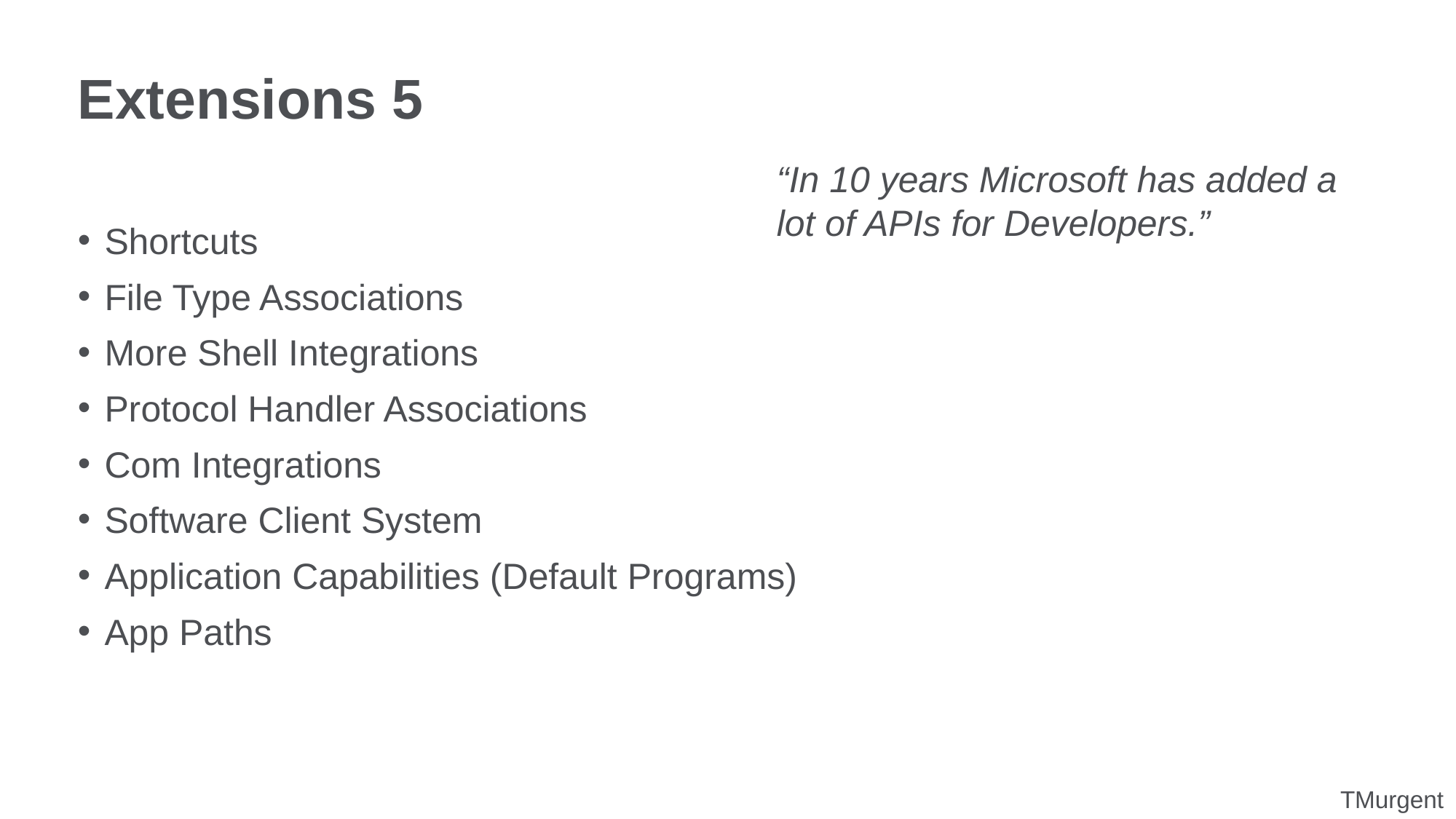

# Extensions 5
“In 10 years Microsoft has added a lot of APIs for Developers.”
Shortcuts
File Type Associations
More Shell Integrations
Protocol Handler Associations
Com Integrations
Software Client System
Application Capabilities (Default Programs)
App Paths